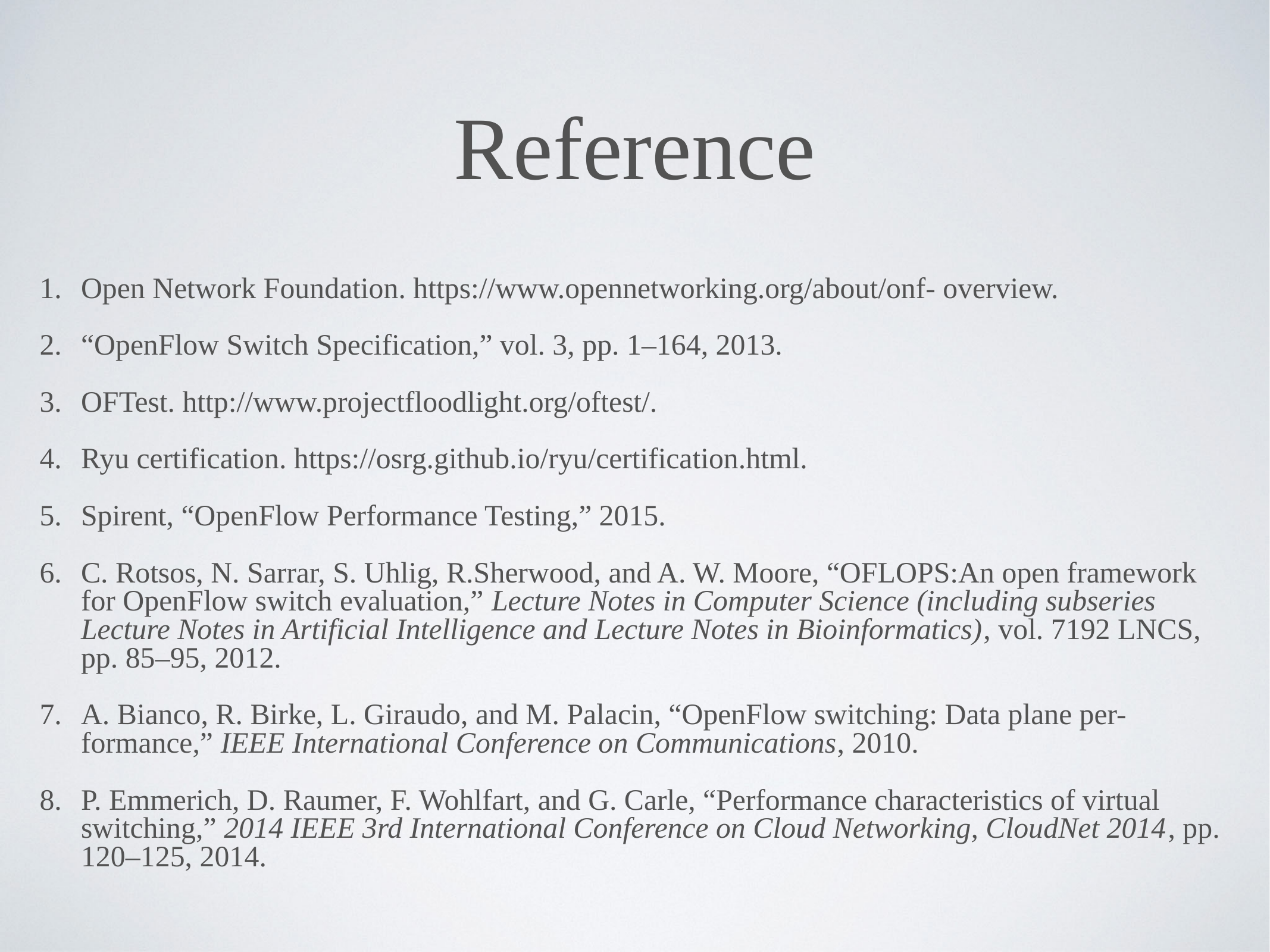

43
# Reference
Open Network Foundation. https://www.opennetworking.org/about/onf- overview.
“OpenFlow Switch Specification,” vol. 3, pp. 1–164, 2013.
OFTest. http://www.projectfloodlight.org/oftest/.
Ryu certification. https://osrg.github.io/ryu/certification.html.
Spirent, “OpenFlow Performance Testing,” 2015.
C. Rotsos, N. Sarrar, S. Uhlig, R.Sherwood, and A. W. Moore, “OFLOPS:An open framework for OpenFlow switch evaluation,” Lecture Notes in Computer Science (including subseries Lecture Notes in Artificial Intelligence and Lecture Notes in Bioinformatics), vol. 7192 LNCS, pp. 85–95, 2012.
A. Bianco, R. Birke, L. Giraudo, and M. Palacin, “OpenFlow switching: Data plane per- formance,” IEEE International Conference on Communications, 2010.
P. Emmerich, D. Raumer, F. Wohlfart, and G. Carle, “Performance characteristics of virtual switching,” 2014 IEEE 3rd International Conference on Cloud Networking, CloudNet 2014, pp. 120–125, 2014.